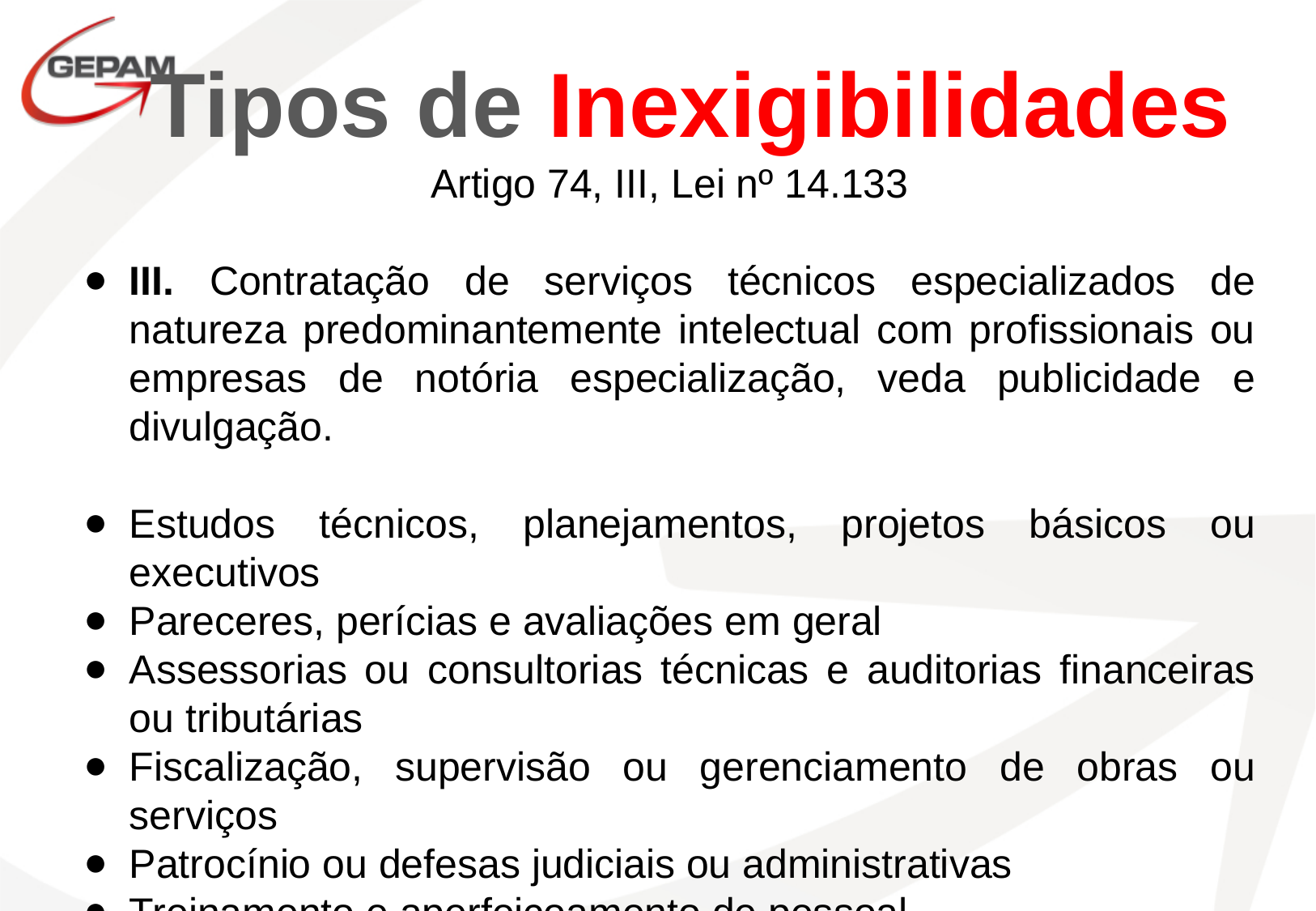

# Tipos de Inexigibilidades
Artigo 74, III, Lei nº 14.133

III. Contratação de serviços técnicos especializados de natureza predominantemente intelectual com profissionais ou empresas de notória especialização, veda publicidade e divulgação.

Estudos técnicos, planejamentos, projetos básicos ou executivos
Pareceres, perícias e avaliações em geral
Assessorias ou consultorias técnicas e auditorias financeiras ou tributárias
Fiscalização, supervisão ou gerenciamento de obras ou serviços
Patrocínio ou defesas judiciais ou administrativas
Treinamento e aperfeiçoamento de pessoal
Restauração de obras de arte e de bens de valor histórico
Controles de qualidade e tecnológico de obras e meio ambiente